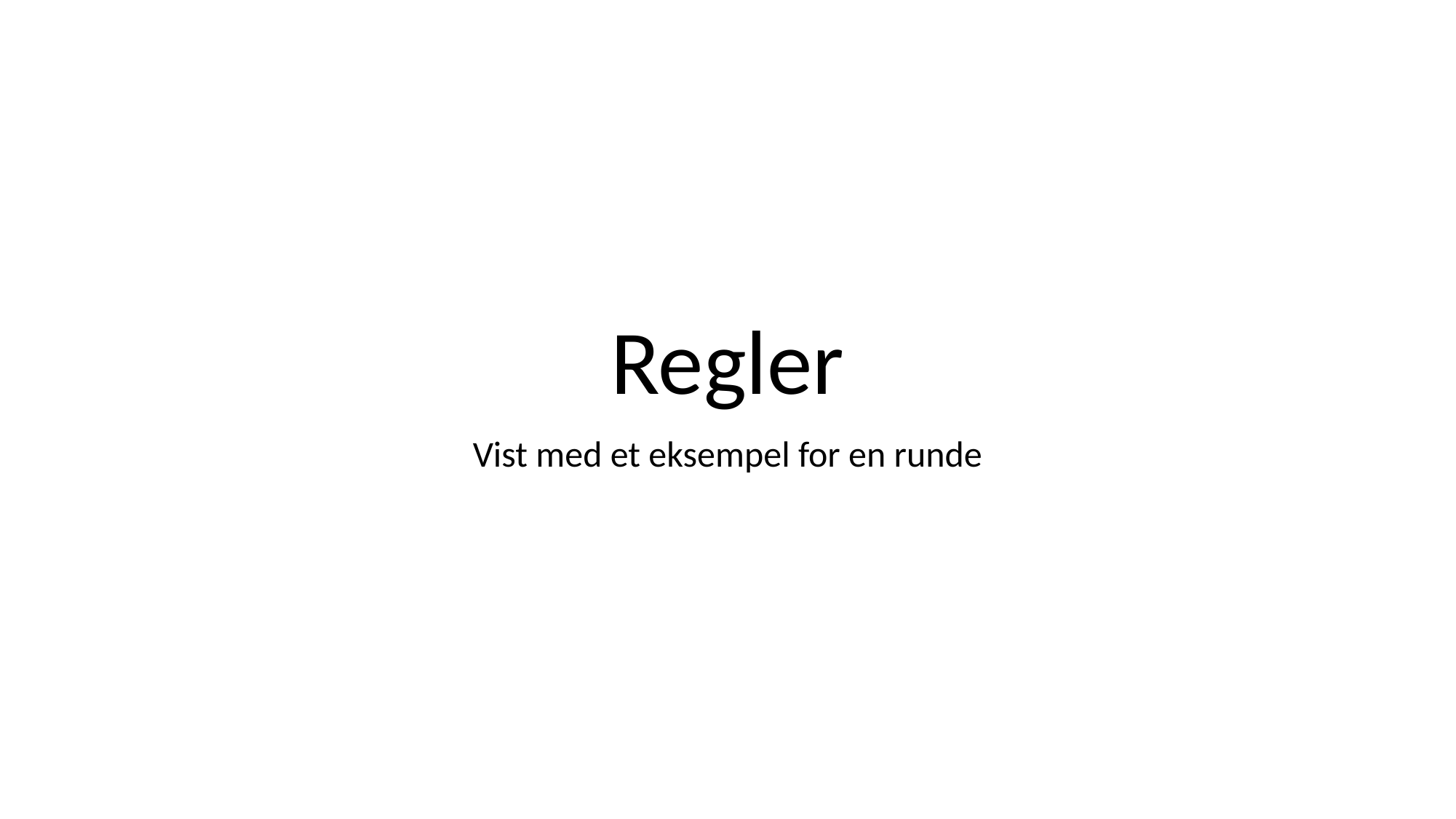

# Regler
Vist med et eksempel for en runde